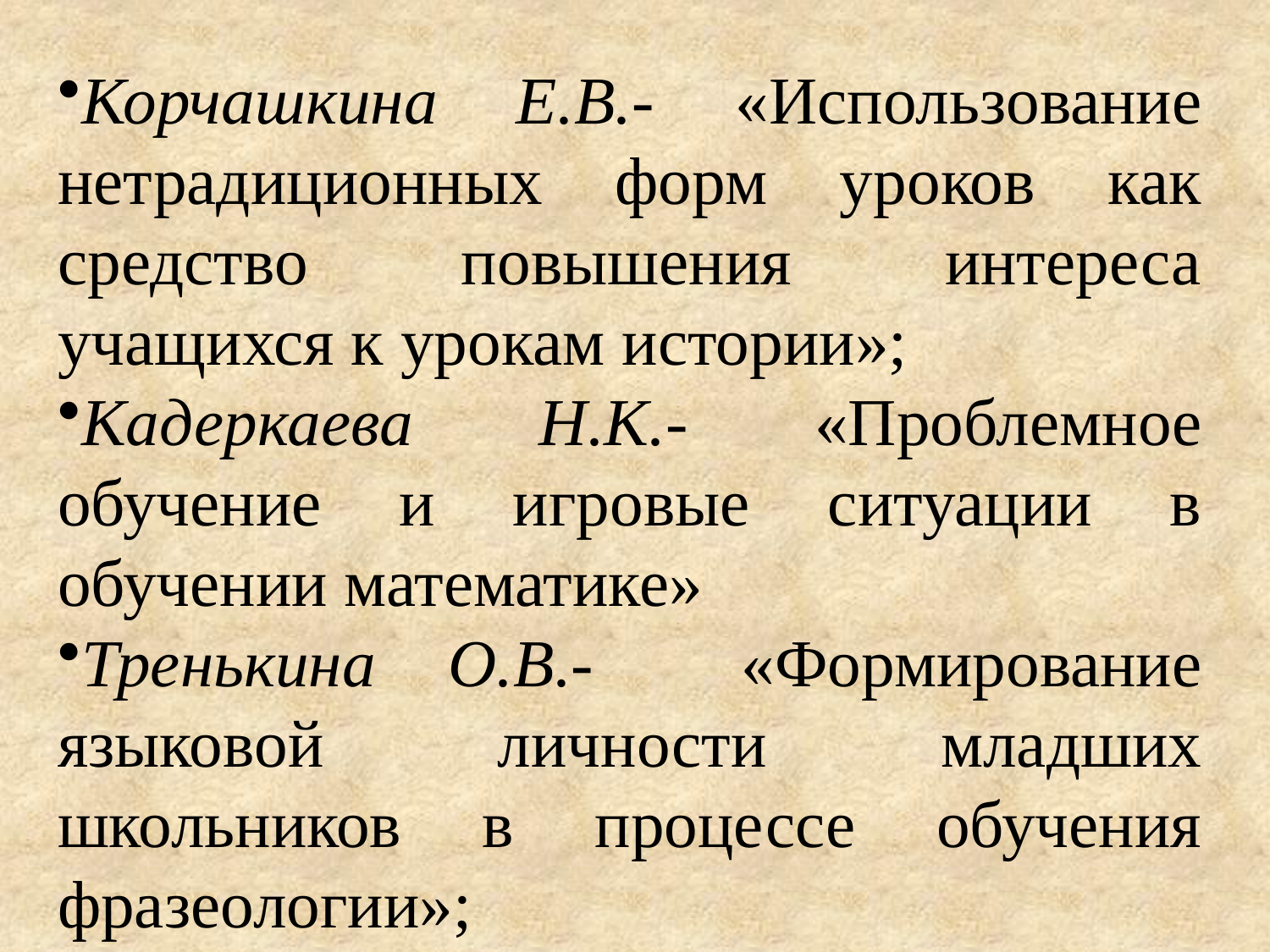

Корчашкина Е.В.- «Использование нетрадиционных форм уроков как средство повышения интереса учащихся к урокам истории»;
Кадеркаева Н.К.- «Проблемное обучение и игровые ситуации в обучении математике»
Тренькина О.В.-  «Формирование языковой личности младших школьников в процессе обучения фразеологии»;